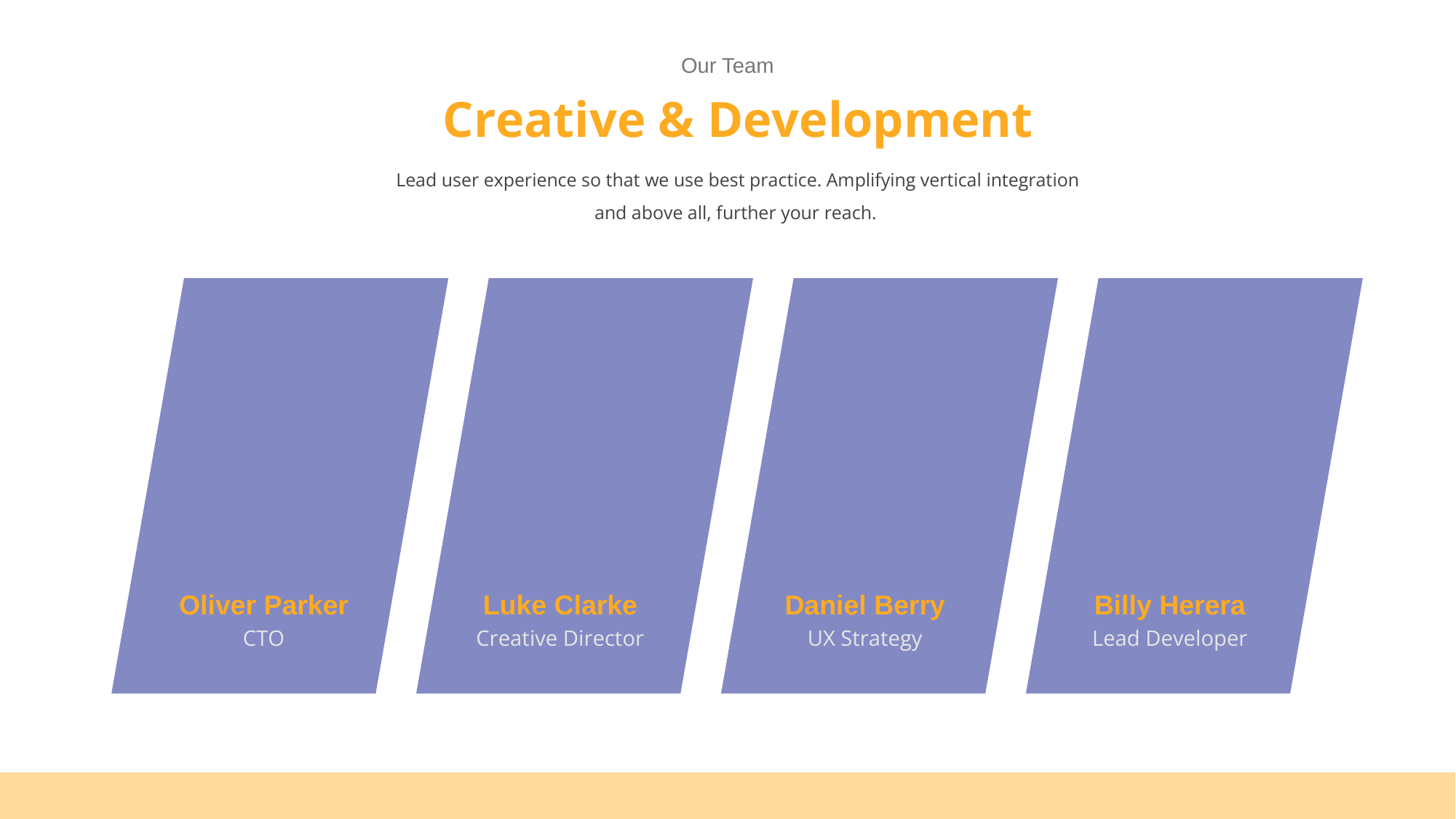

Our Team
Creative & Development
Lead user experience so that we use best practice. Amplifying vertical integration and above all, further your reach.

Oliver Parker
Luke Clarke
Daniel Berry
Billy Herera
CTO
Creative Director
UX Strategy
Lead Developer